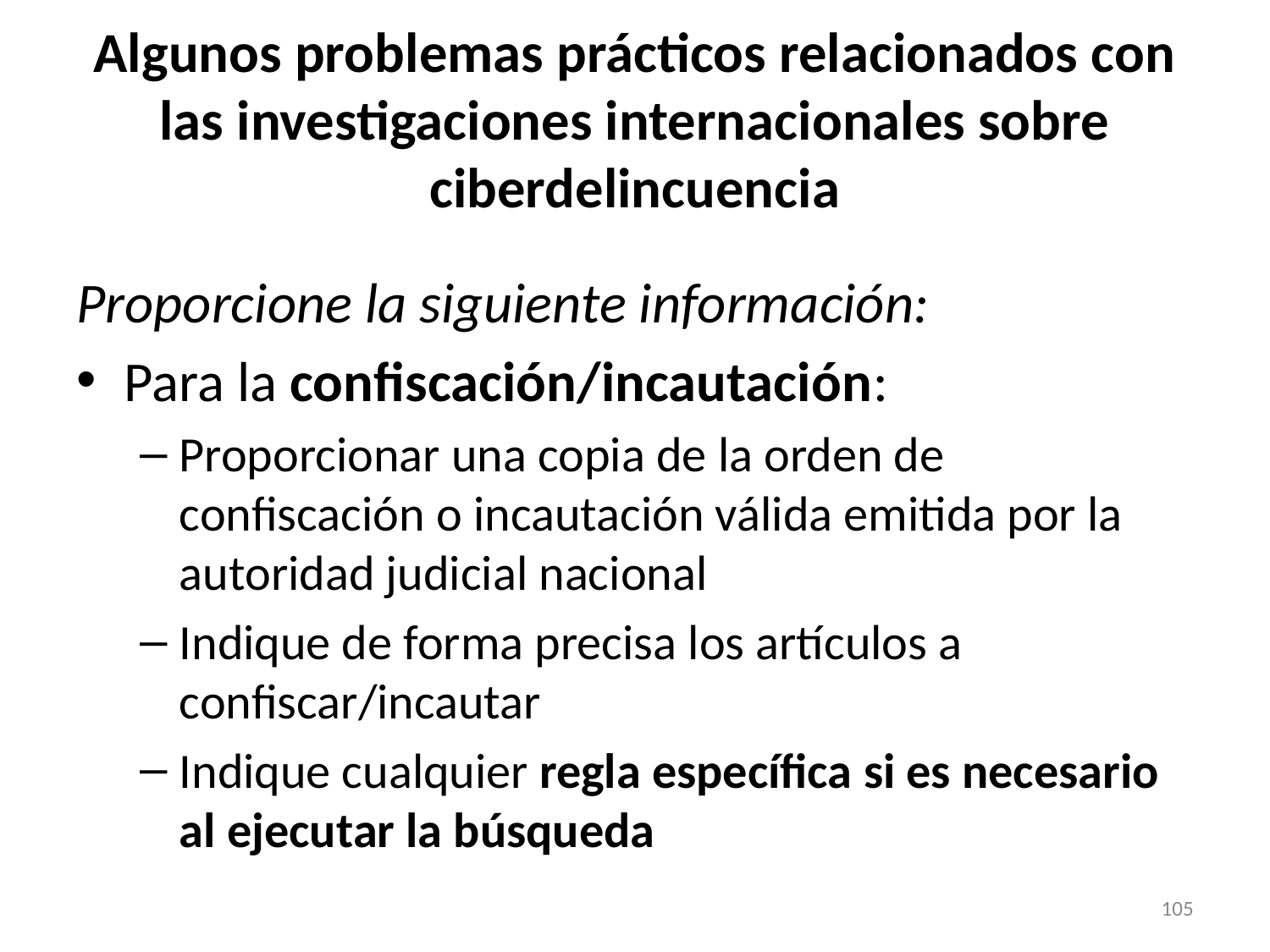

# Algunos problemas prácticos relacionados con las investigaciones internacionales sobre ciberdelincuencia
Proporcione la siguiente información:
Para la confiscación/incautación:
Proporcionar una copia de la orden de confiscación o incautación válida emitida por la autoridad judicial nacional
Indique de forma precisa los artículos a confiscar/incautar
Indique cualquier regla específica si es necesario al ejecutar la búsqueda
105